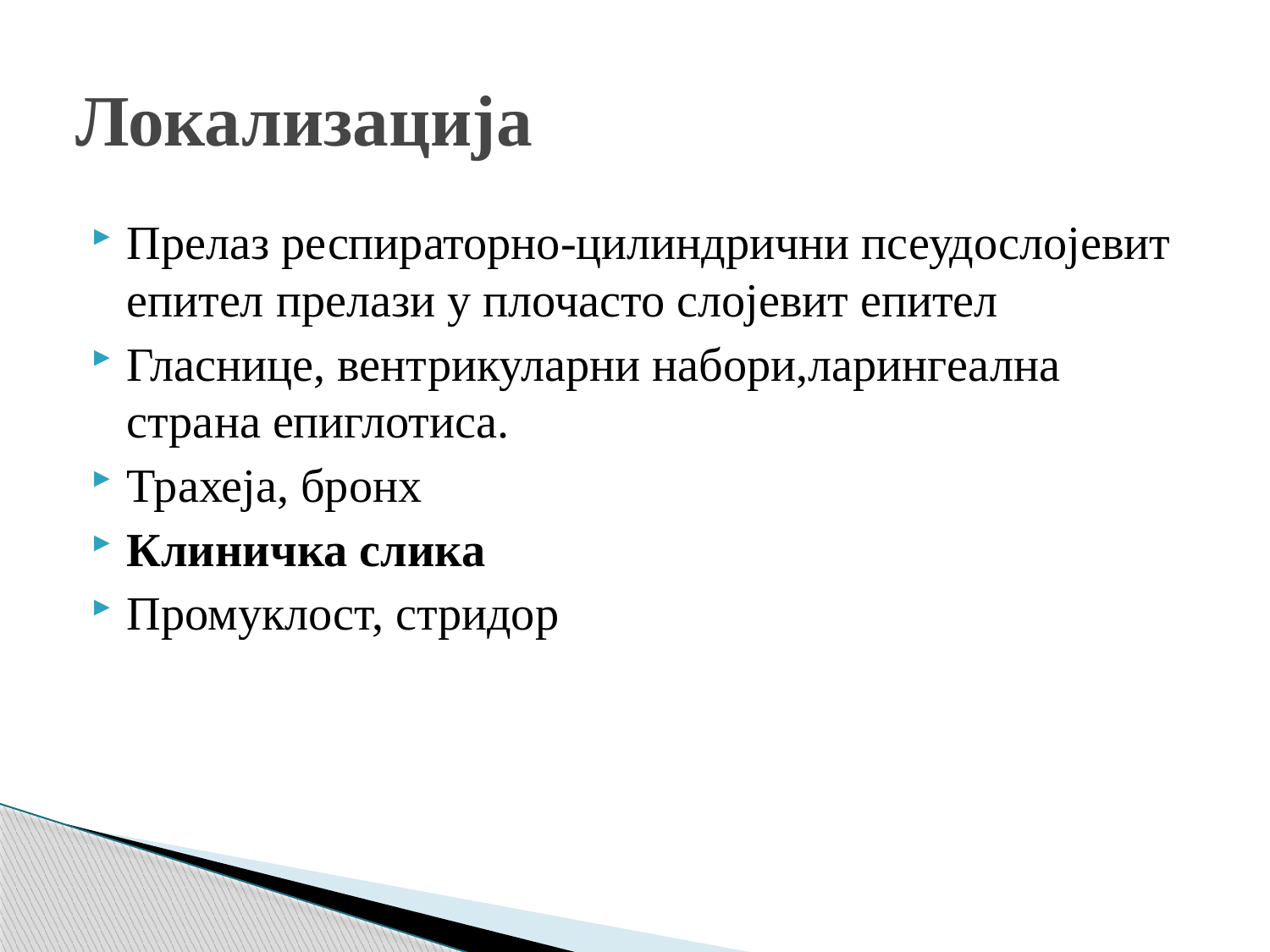

# Локализација
Прелаз респираторно-цилиндрични псеудослојевит епител прелази у плочасто слојевит епител
Гласнице, вентрикуларни набори,ларингеална страна епиглотиса.
Трахеја, бронх
Клиничка слика
Промуклост, стридор